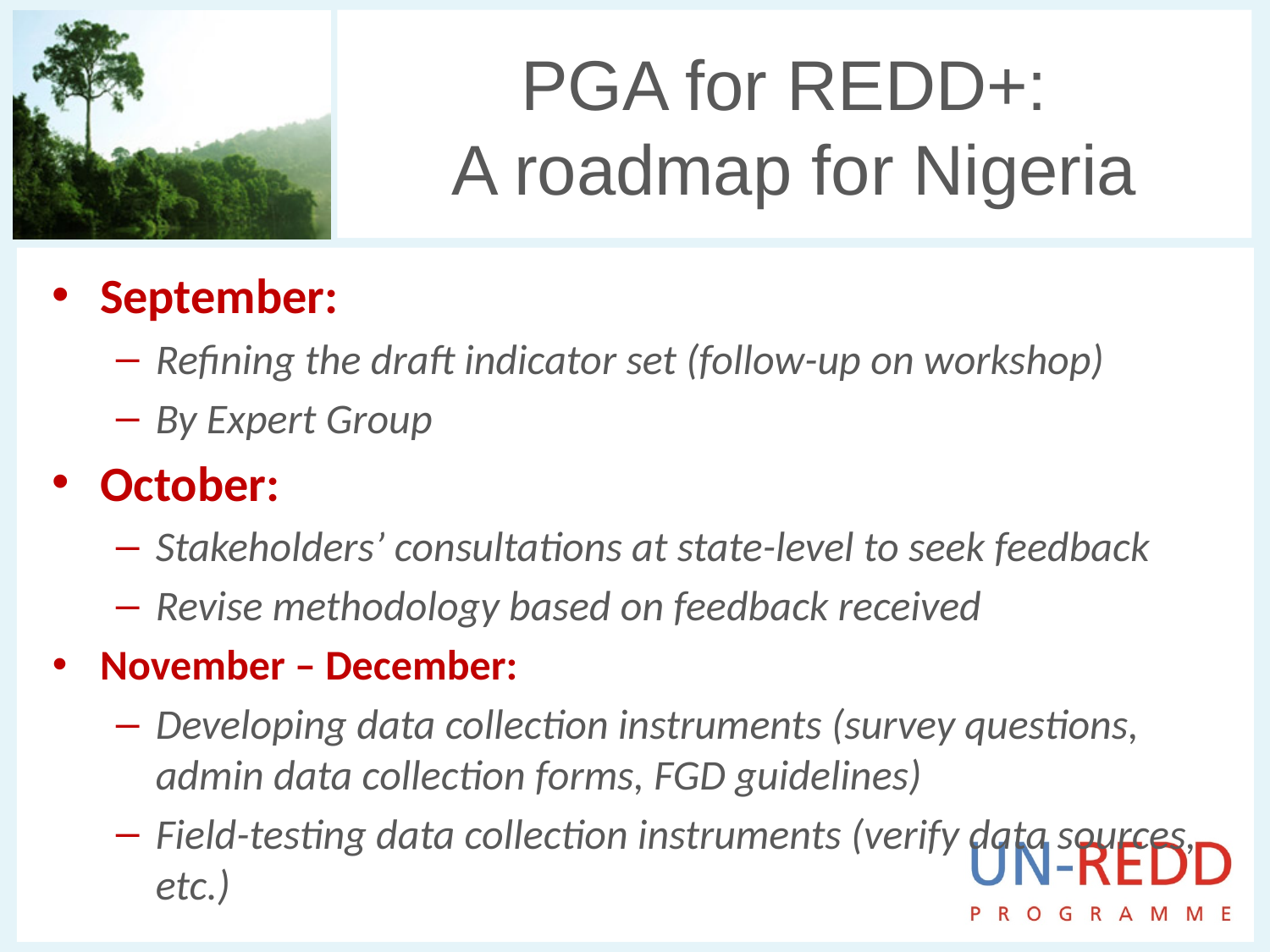

# PGA for REDD+: A roadmap for Nigeria
September:
Refining the draft indicator set (follow-up on workshop)
By Expert Group
October:
Stakeholders’ consultations at state-level to seek feedback
Revise methodology based on feedback received
November – December:
Developing data collection instruments (survey questions, admin data collection forms, FGD guidelines)
Field-testing data collection instruments (verify data sources, etc.)